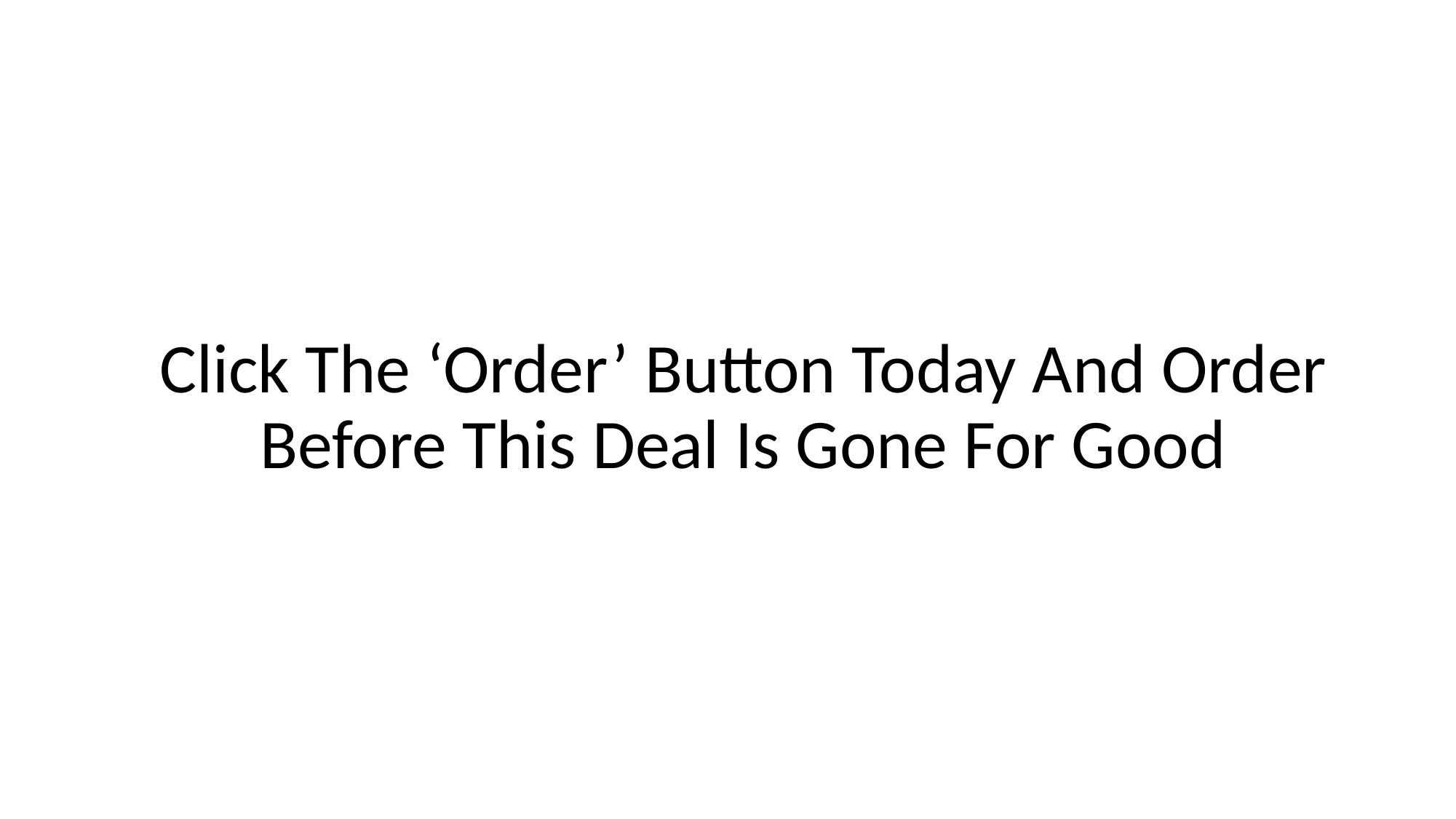

Click The ‘Order’ Button Today And Order Before This Deal Is Gone For Good